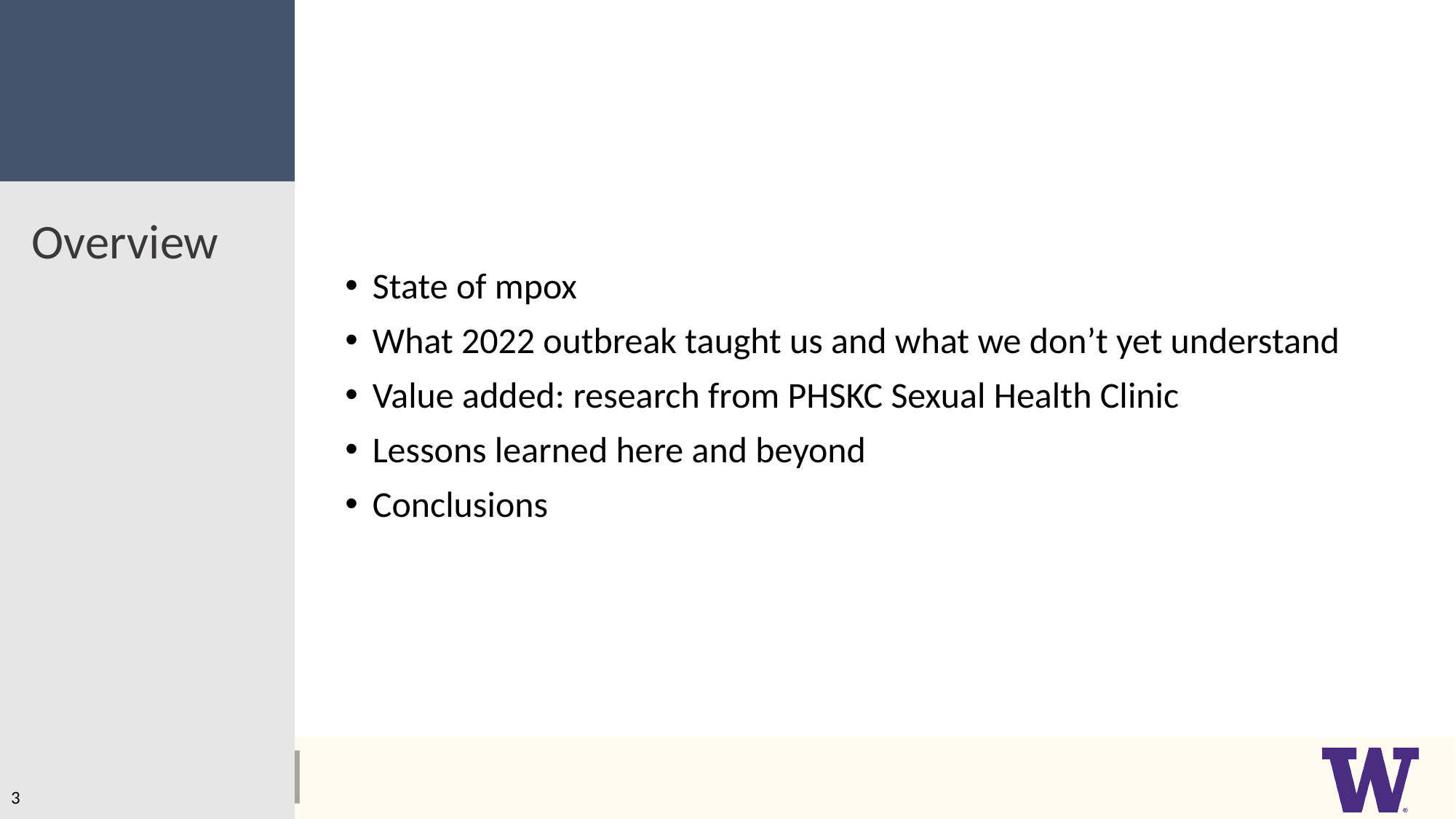

# Overview
State of mpox
What 2022 outbreak taught us and what we don’t yet understand
Value added: research from PHSKC Sexual Health Clinic
Lessons learned here and beyond
Conclusions
3